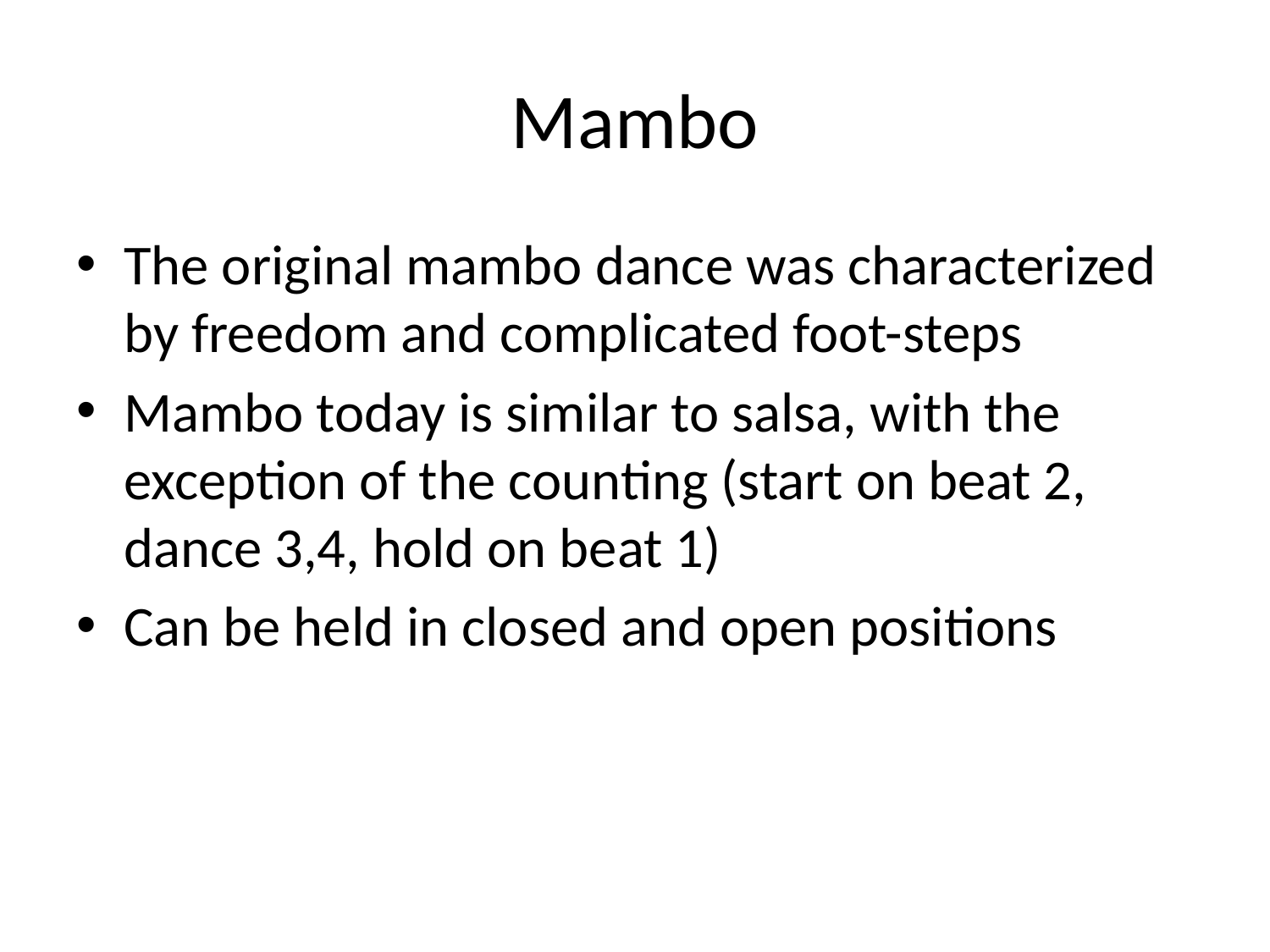

# Mambo
The original mambo dance was characterized by freedom and complicated foot-steps
Mambo today is similar to salsa, with the exception of the counting (start on beat 2, dance 3,4, hold on beat 1)
Can be held in closed and open positions